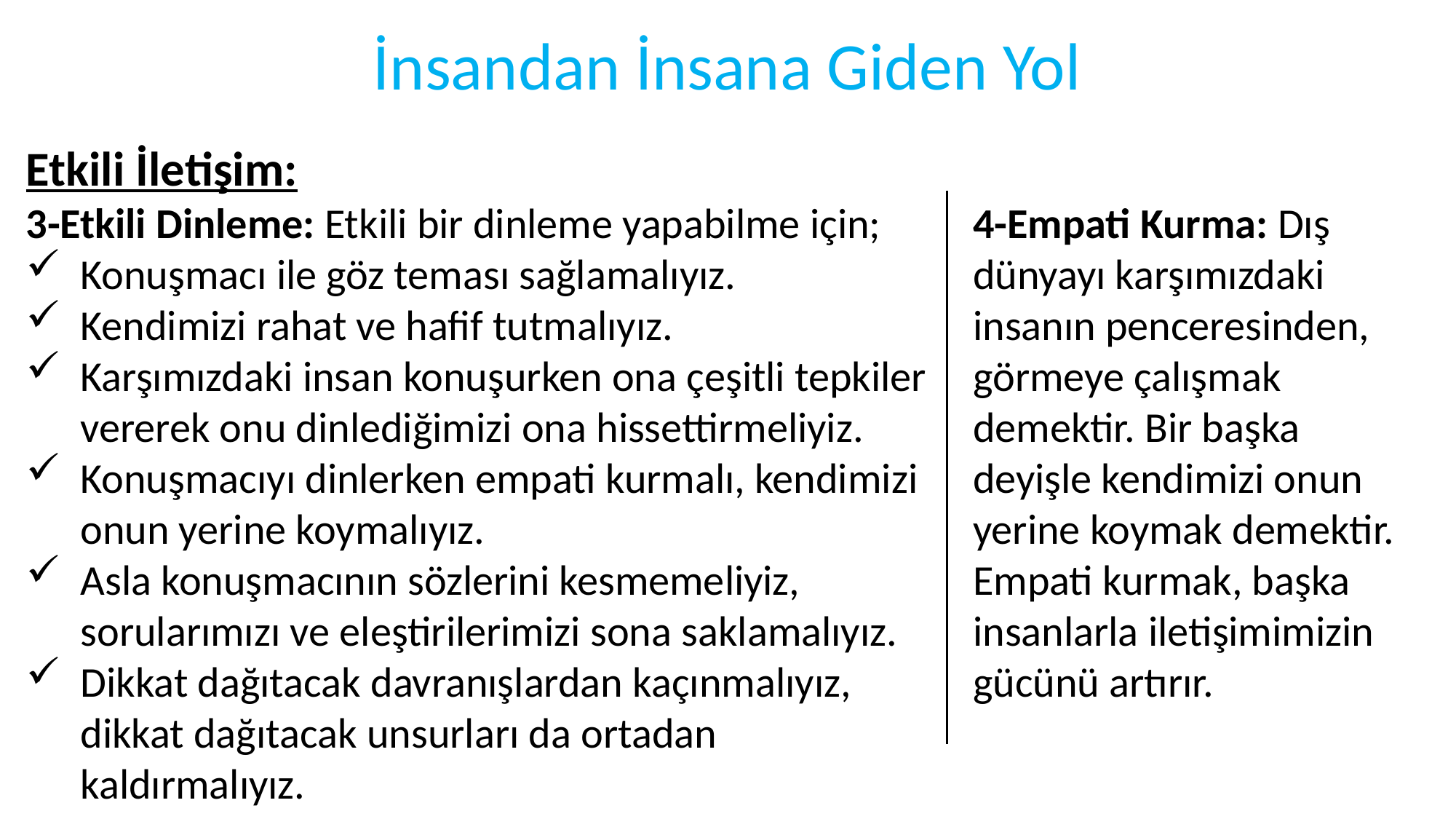

# İnsandan İnsana Giden Yol
Etkili İletişim:
3-Etkili Dinleme: Etkili bir dinleme yapabilme için;
Konuşmacı ile göz teması sağlamalıyız.
Kendimizi rahat ve hafif tutmalıyız.
Karşımızdaki insan konuşurken ona çeşitli tepkiler vererek onu dinlediğimizi ona hissettirmeliyiz.
Konuşmacıyı dinlerken empati kurmalı, kendimizi onun yerine koymalıyız.
Asla konuşmacının sözlerini kesmemeliyiz, sorularımızı ve eleştirilerimizi sona saklamalıyız.
Dikkat dağıtacak davranışlardan kaçınmalıyız, dikkat dağıtacak unsurları da ortadan kaldırmalıyız.

4-Empati Kurma: Dış dünyayı karşımızdaki insanın penceresinden, görmeye çalışmak demektir. Bir başka deyişle kendimizi onun yerine koymak demektir. Empati kurmak, başka insanlarla iletişimimizin gücünü artırır.